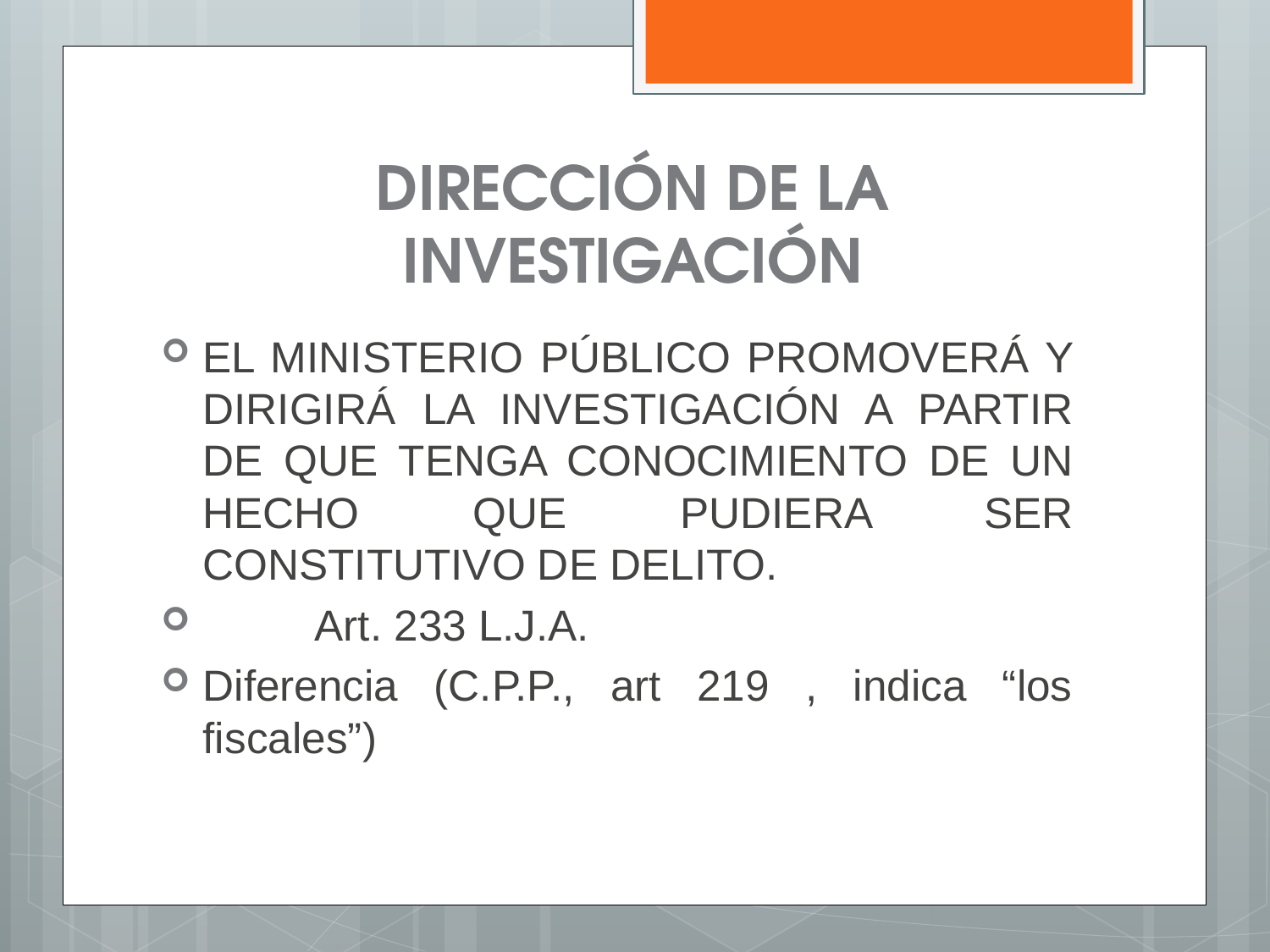

# DIRECCIÓN DE LA INVESTIGACIÓN
EL MINISTERIO PÚBLICO PROMOVERÁ Y DIRIGIRÁ LA INVESTIGACIÓN A PARTIR DE QUE TENGA CONOCIMIENTO DE UN HECHO QUE PUDIERA SER CONSTITUTIVO DE DELITO.
			Art. 233 L.J.A.
Diferencia (C.P.P., art 219 , indica “los fiscales”)